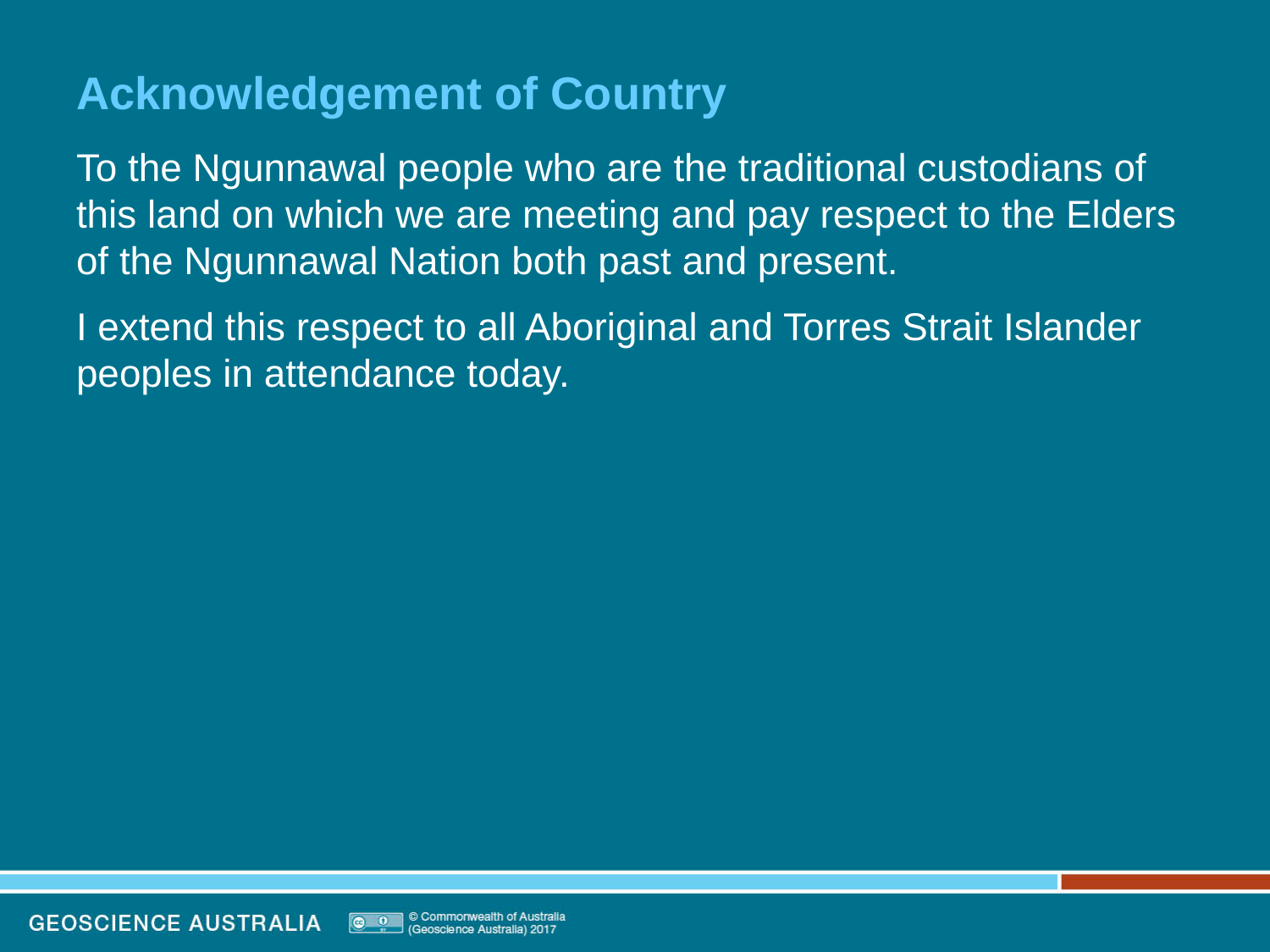

# Acknowledgement of Country
To the Ngunnawal people who are the traditional custodians of this land on which we are meeting and pay respect to the Elders of the Ngunnawal Nation both past and present.
I extend this respect to all Aboriginal and Torres Strait Islander peoples in attendance today.